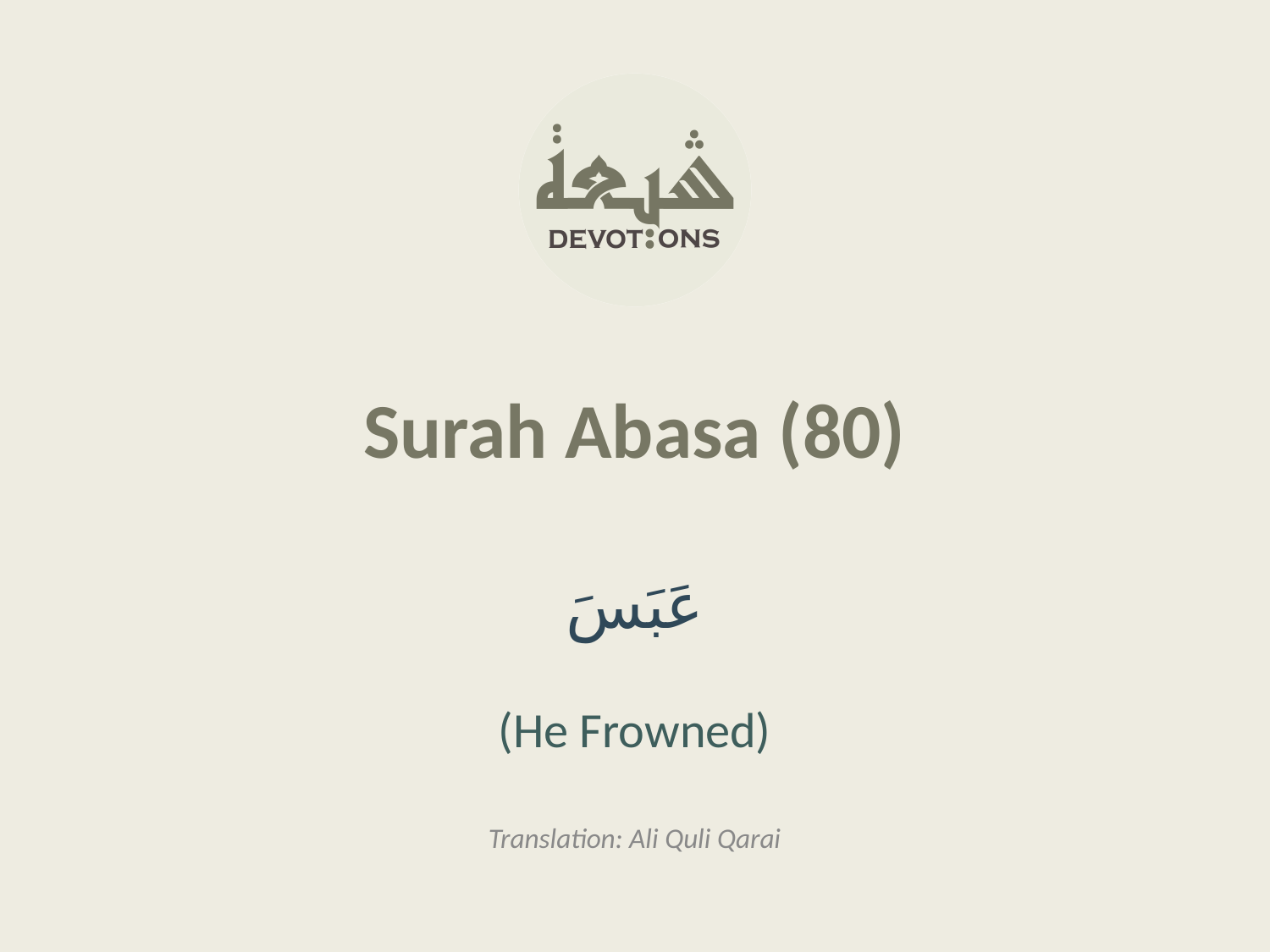

Surah Abasa (80)
عَبَسَ
(He Frowned)
Translation: Ali Quli Qarai